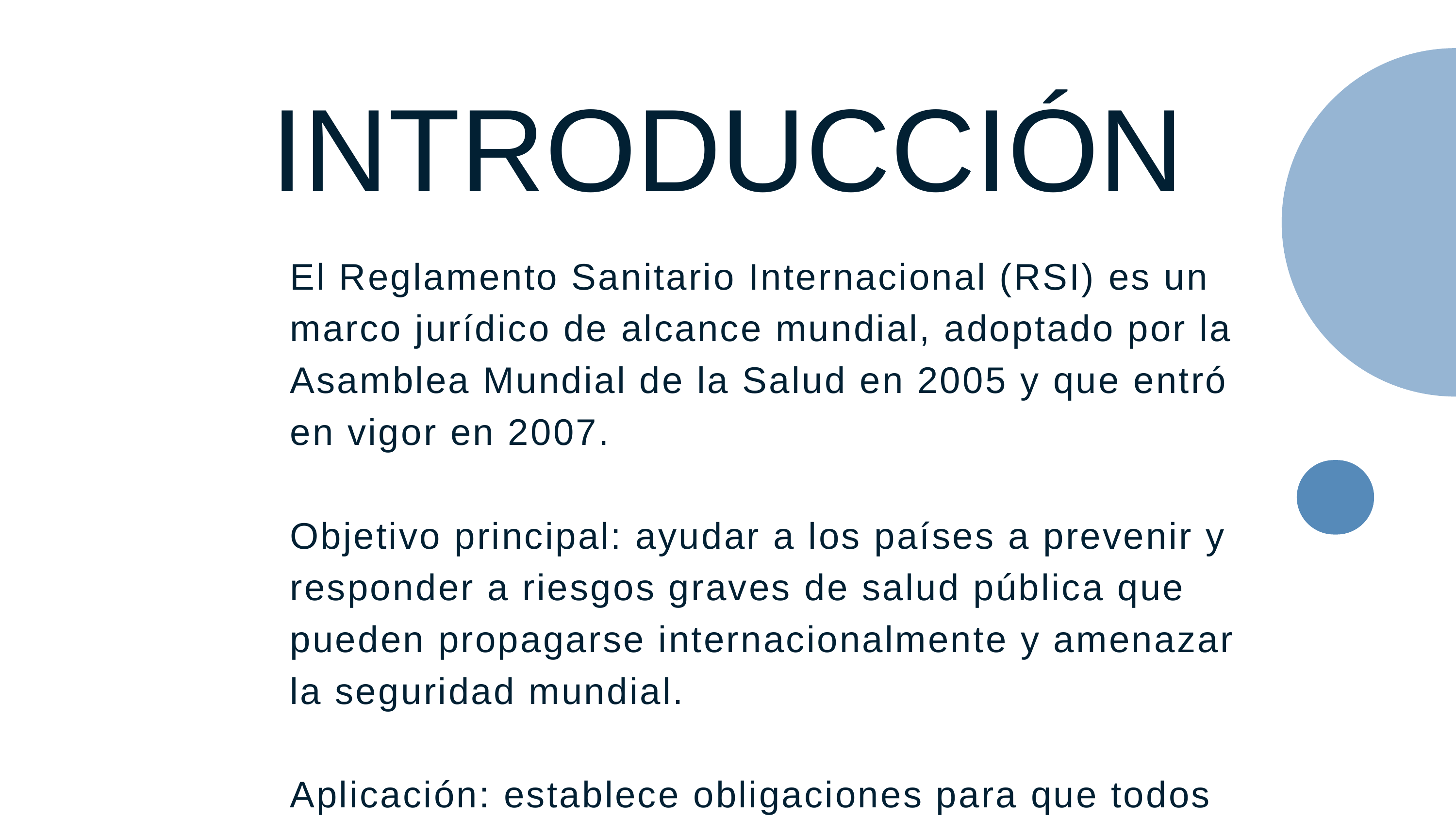

INTRODUCCIÓN
El Reglamento Sanitario Internacional (RSI) es un marco jurídico de alcance mundial, adoptado por la Asamblea Mundial de la Salud en 2005 y que entró en vigor en 2007.

Objetivo principal: ayudar a los países a prevenir y responder a riesgos graves de salud pública que pueden propagarse internacionalmente y amenazar la seguridad mundial.

Aplicación: establece obligaciones para que todos los países detecten, evalúen y notifiquen emergencias de salud pública de importancia internacional.